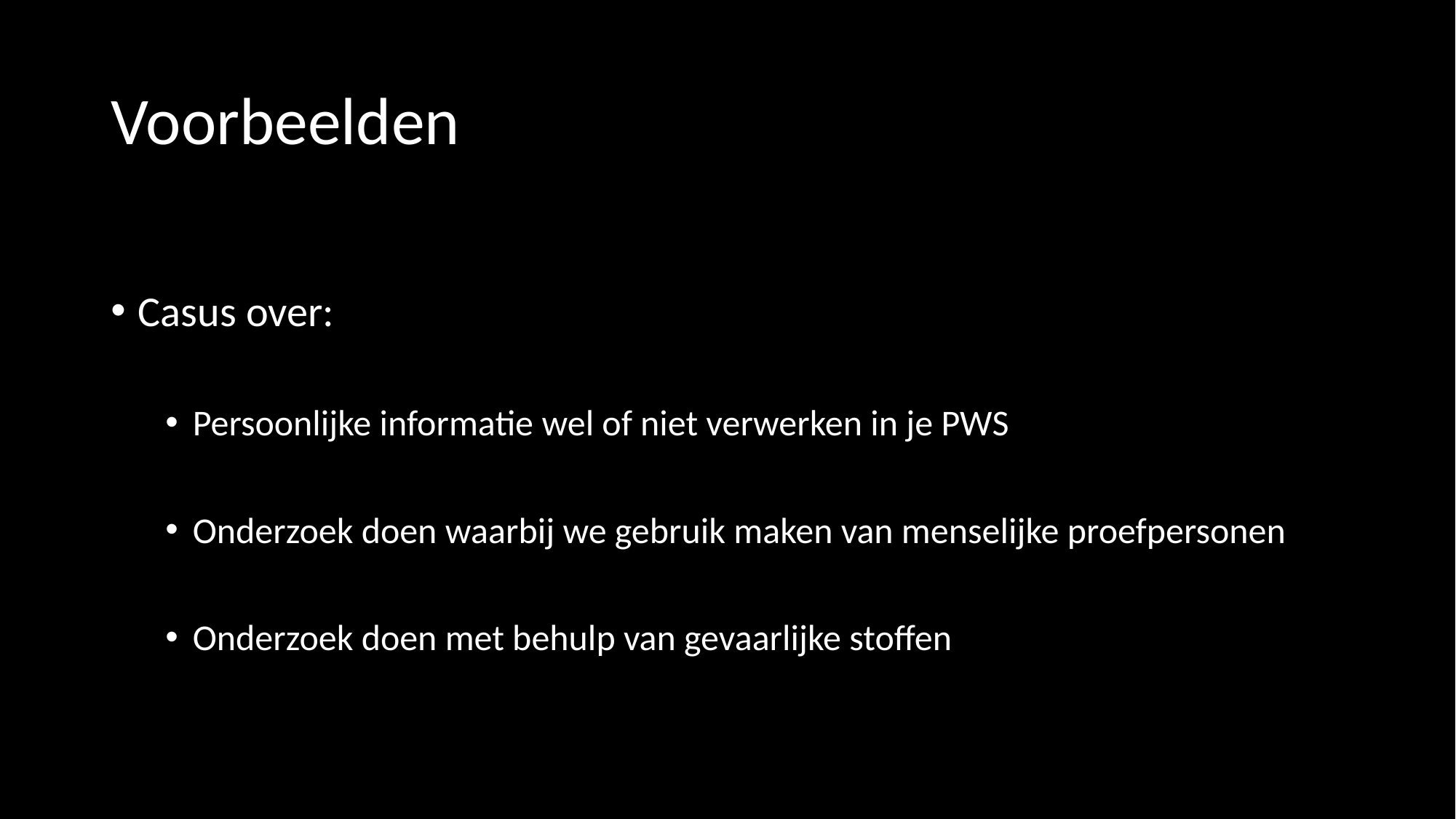

# Voorbeelden

Casus over:

Persoonlijke informatie wel of niet verwerken in je PWS

Onderzoek doen waarbij we gebruik maken van menselijke proefpersonen

Onderzoek doen met behulp van gevaarlijke stoffen